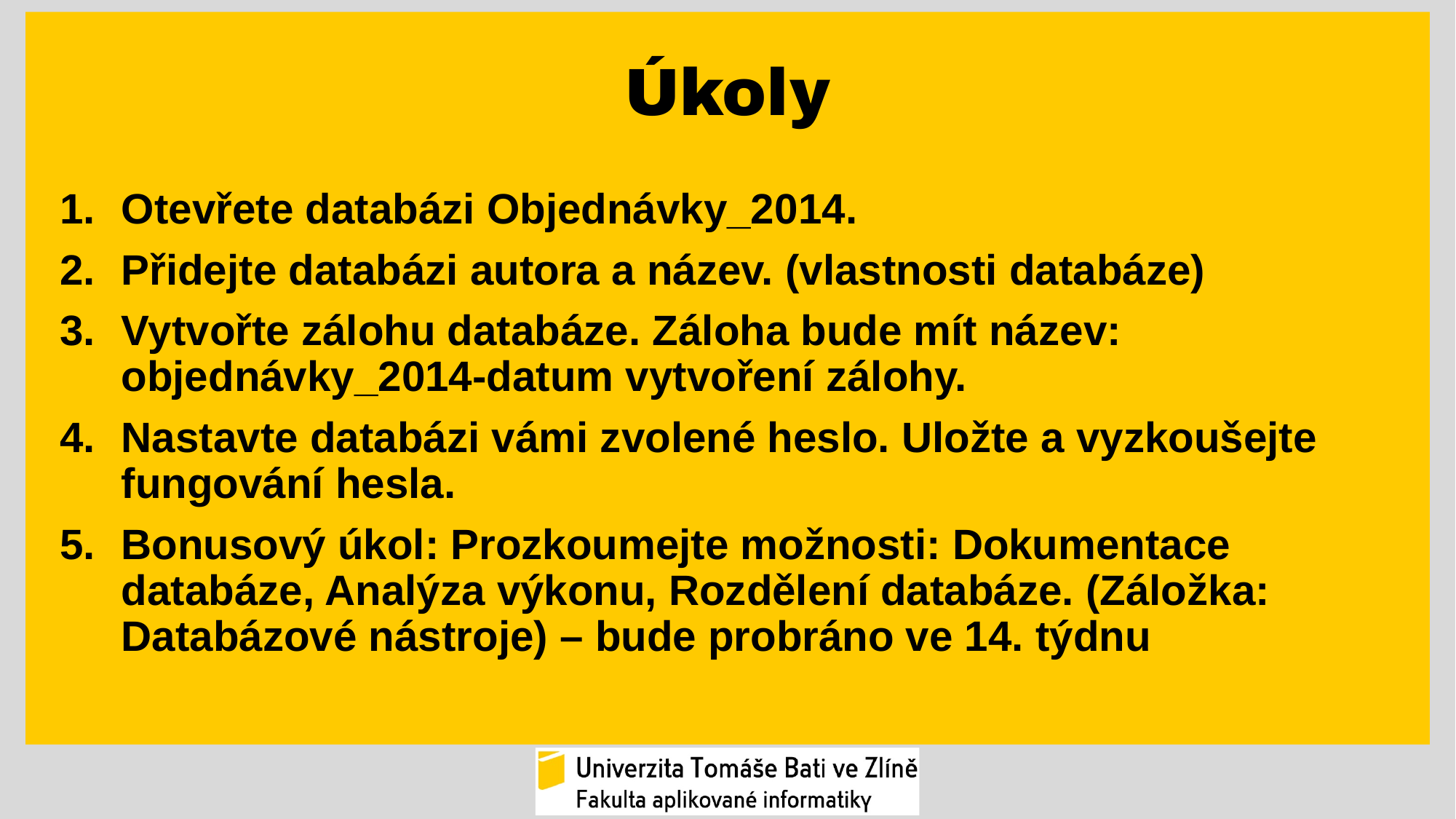

# Úkoly
Otevřete databázi Objednávky_2014.
Přidejte databázi autora a název. (vlastnosti databáze)
Vytvořte zálohu databáze. Záloha bude mít název: objednávky_2014-datum vytvoření zálohy.
Nastavte databázi vámi zvolené heslo. Uložte a vyzkoušejte fungování hesla.
Bonusový úkol: Prozkoumejte možnosti: Dokumentace databáze, Analýza výkonu, Rozdělení databáze. (Záložka: Databázové nástroje) – bude probráno ve 14. týdnu